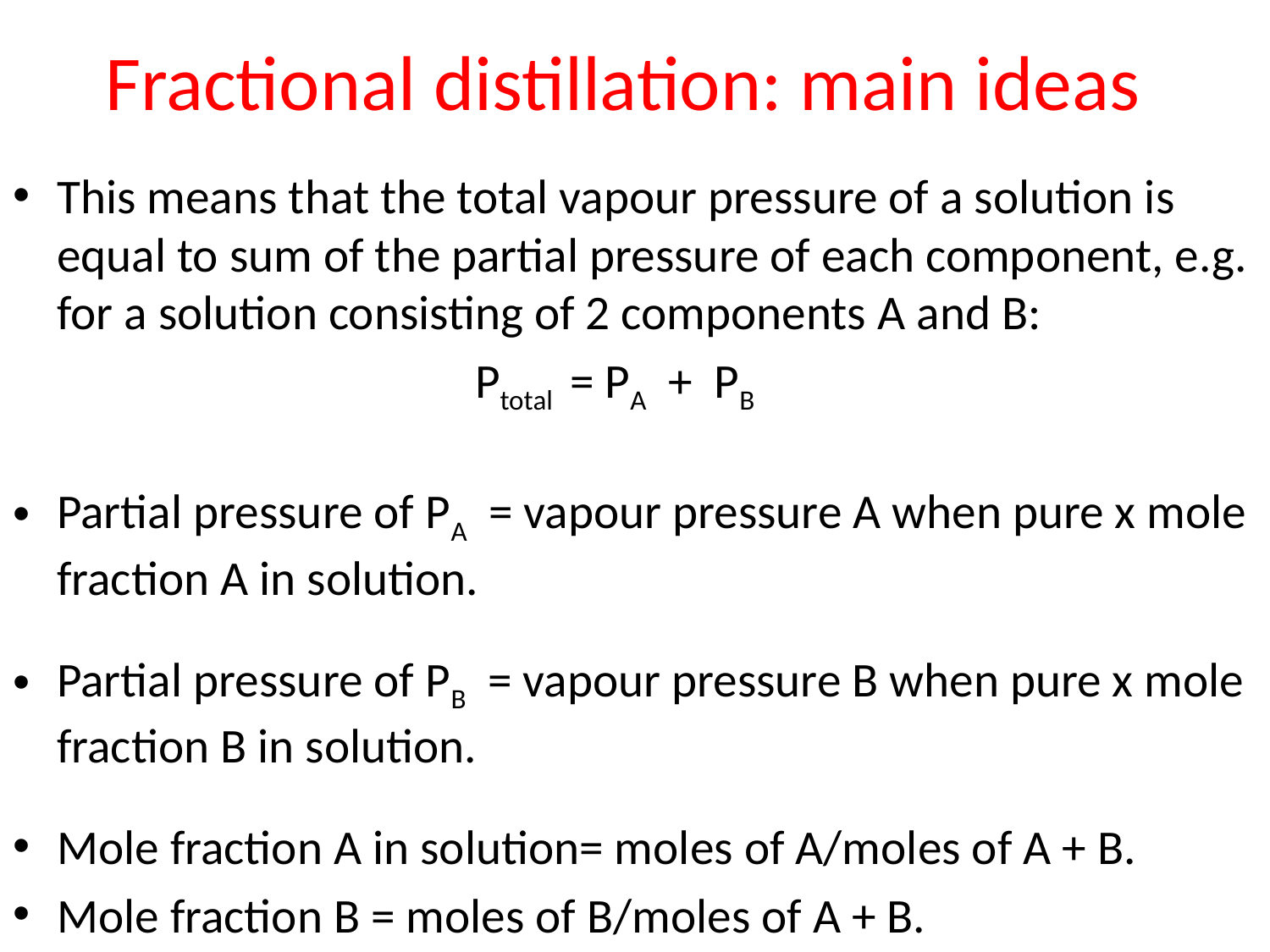

# Fractional distillation: main ideas
This means that the total vapour pressure of a solution is equal to sum of the partial pressure of each component, e.g. for a solution consisting of 2 components A and B:
                                          Ptotal  = PA  +  PB

Partial pressure of PA  = vapour pressure A when pure x mole fraction A in solution.

Partial pressure of PB  = vapour pressure B when pure x mole fraction B in solution.

Mole fraction A in solution= moles of A/moles of A + B.
Mole fraction B = moles of B/moles of A + B.